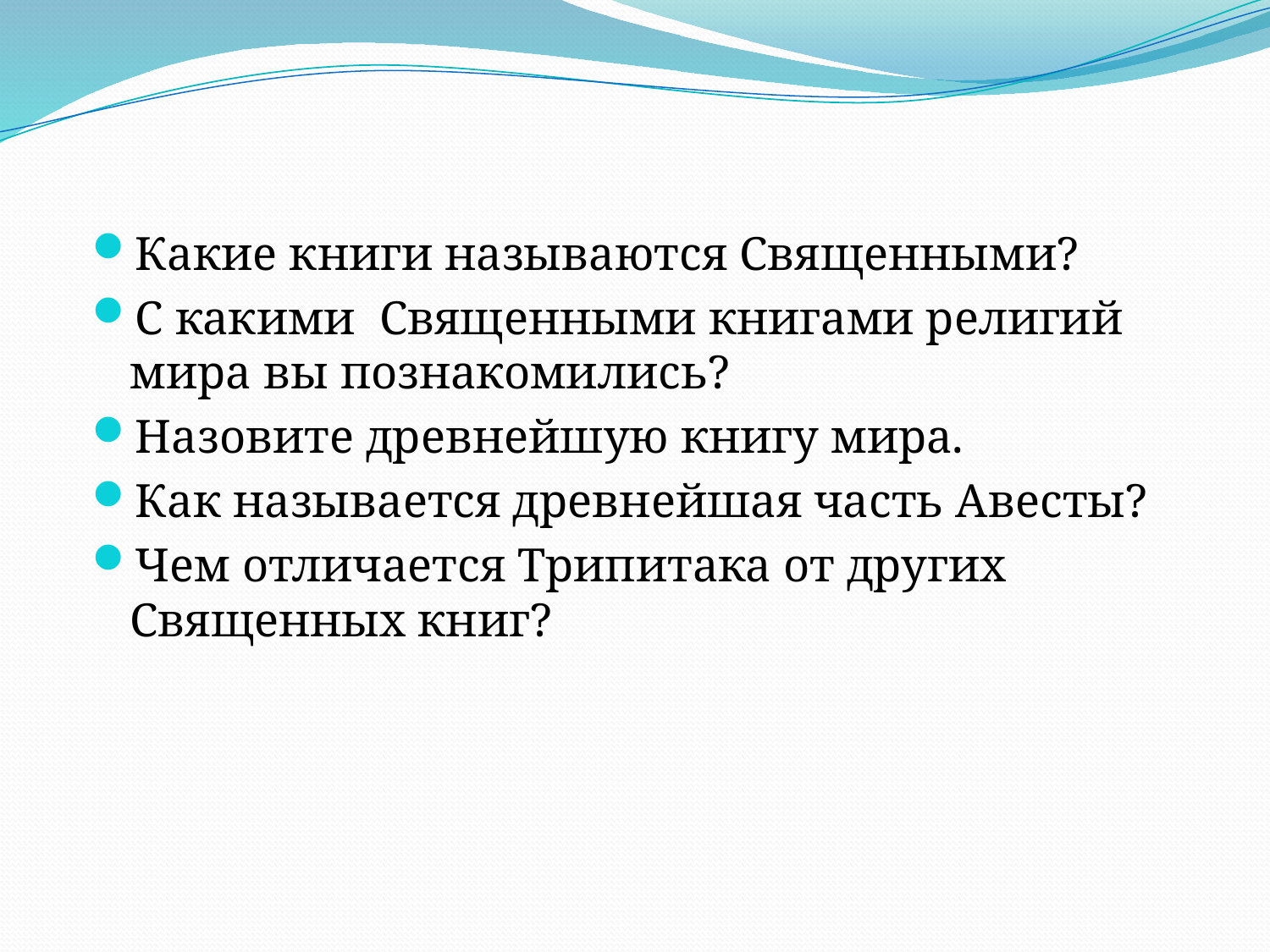

Какие книги называются Священными?
С какими  Священными книгами религий мира вы познакомились?
Назовите древнейшую книгу мира.
Как называется древнейшая часть Авесты?
Чем отличается Трипитака от других Священных книг?